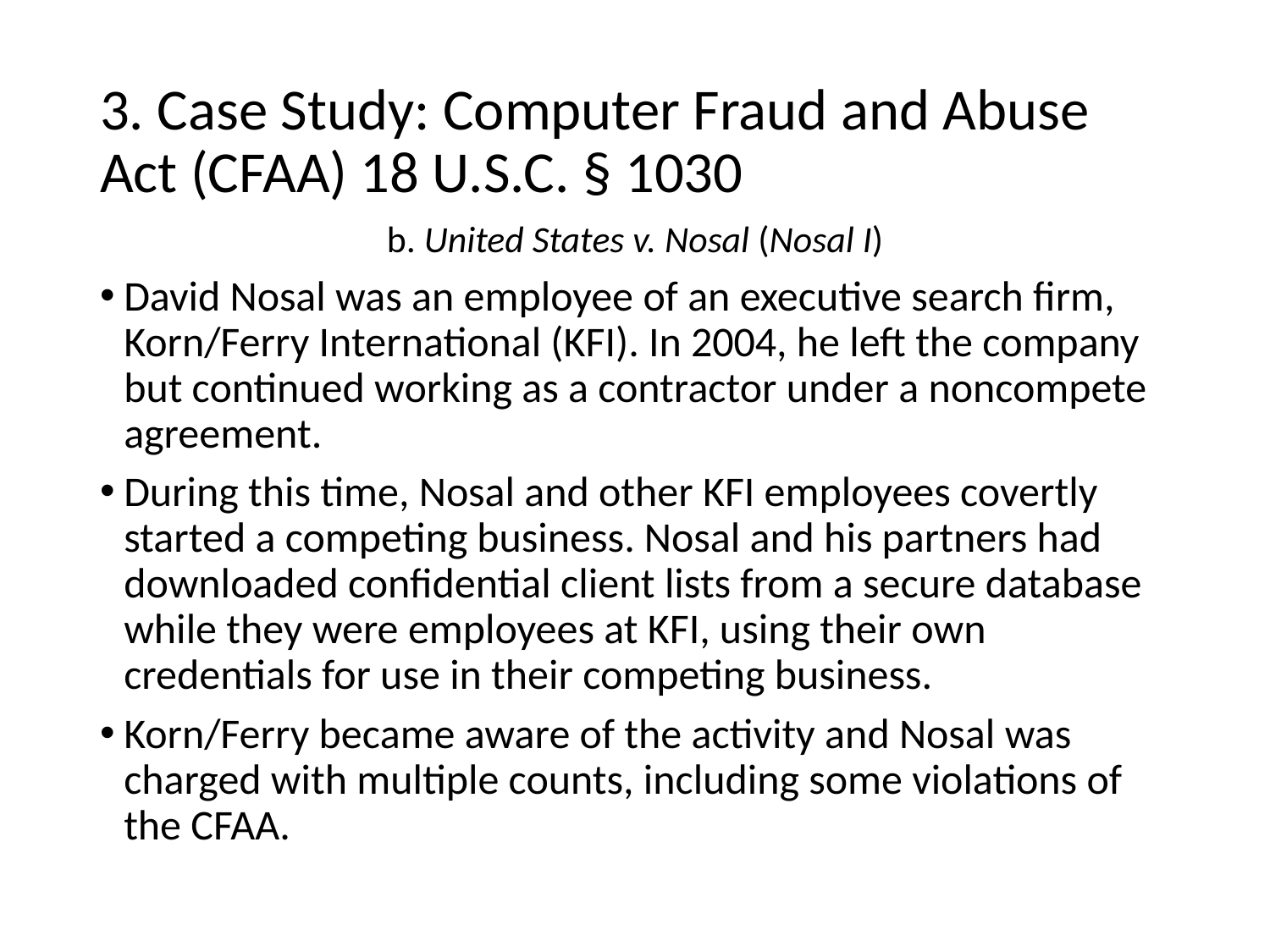

# 3. Case Study: Computer Fraud and Abuse Act (CFAA) 18 U.S.C. § 1030
b. United States v. Nosal (Nosal I)
David Nosal was an employee of an executive search firm, Korn/Ferry International (KFI). In 2004, he left the company but continued working as a contractor under a noncompete agreement.
During this time, Nosal and other KFI employees covertly started a competing business. Nosal and his partners had downloaded confidential client lists from a secure database while they were employees at KFI, using their own credentials for use in their competing business.
Korn/Ferry became aware of the activity and Nosal was charged with multiple counts, including some violations of the CFAA.